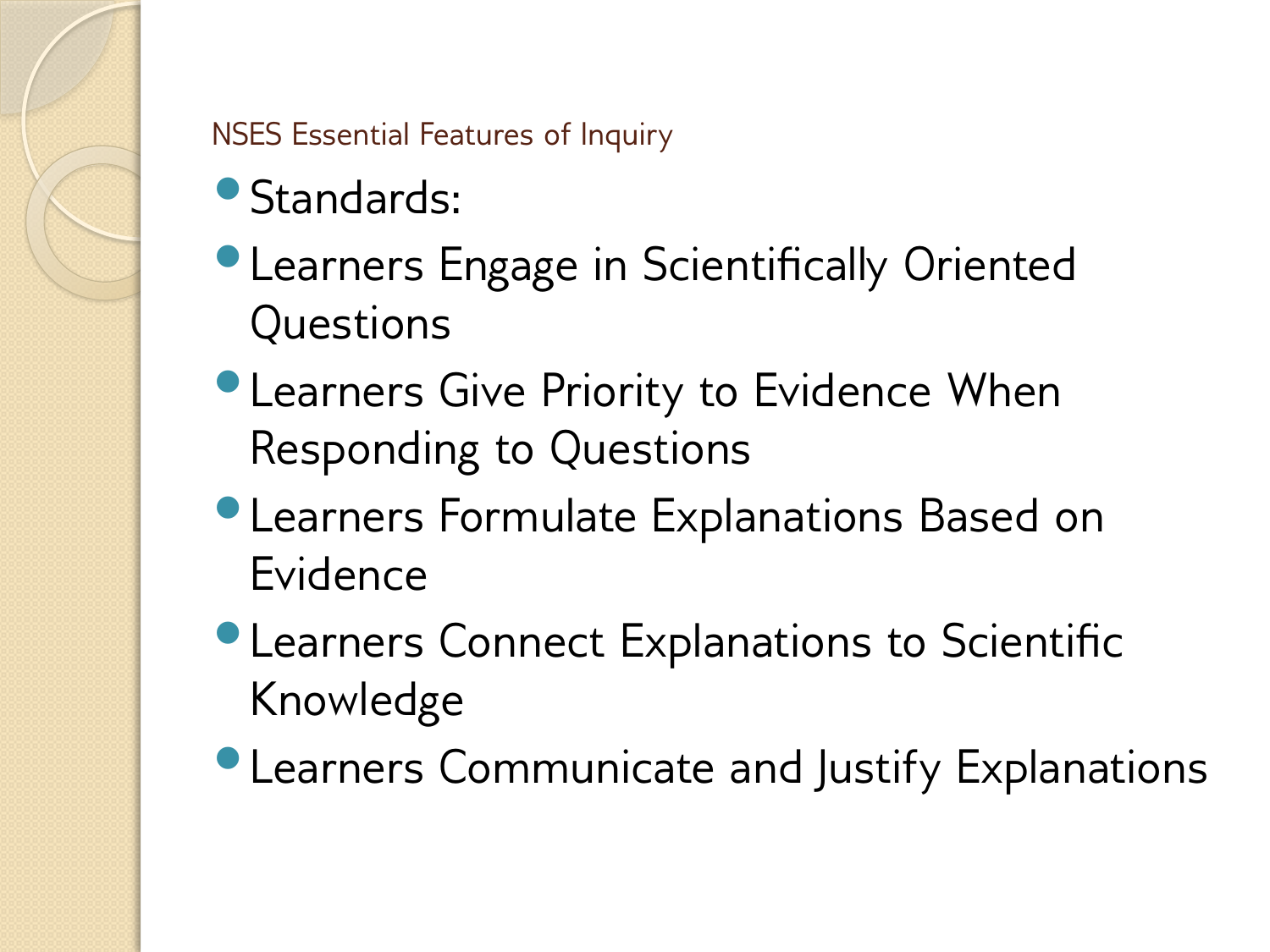

# NSES Essential Features of Inquiry
Standards:
Learners Engage in Scientifically Oriented Questions
Learners Give Priority to Evidence When Responding to Questions
Learners Formulate Explanations Based on Evidence
Learners Connect Explanations to Scientific Knowledge
Learners Communicate and Justify Explanations